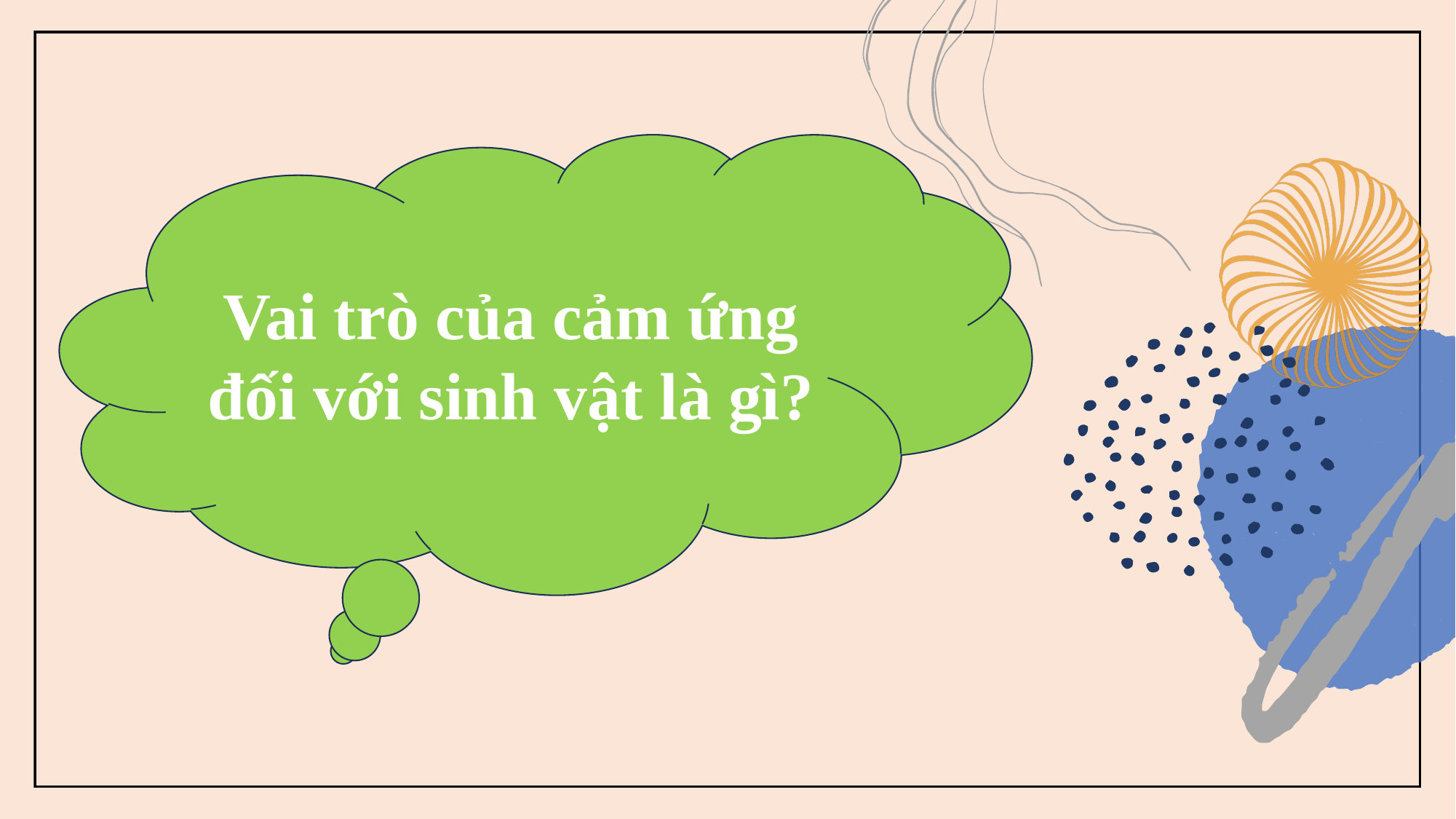

Vai trò của cảm ứng đối với sinh vật là gì?